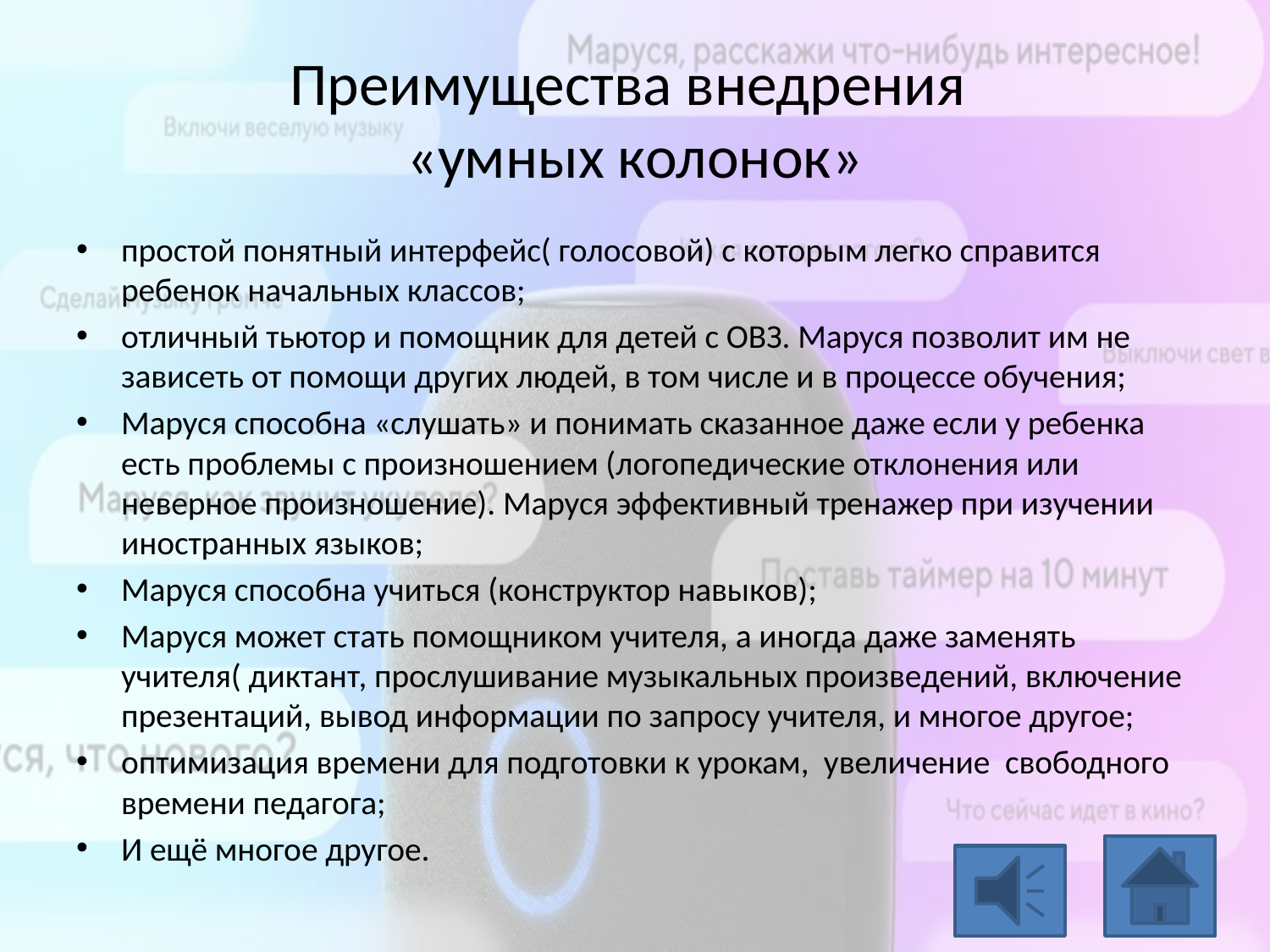

# Преимущества внедрения «умных колонок»
простой понятный интерфейс( голосовой) с которым легко справится ребенок начальных классов;
отличный тьютор и помощник для детей с ОВЗ. Маруся позволит им не зависеть от помощи других людей, в том числе и в процессе обучения;
Маруся способна «слушать» и понимать сказанное даже если у ребенка есть проблемы с произношением (логопедические отклонения или неверное произношение). Маруся эффективный тренажер при изучении иностранных языков;
Маруся способна учиться (конструктор навыков);
Маруся может стать помощником учителя, а иногда даже заменять учителя( диктант, прослушивание музыкальных произведений, включение презентаций, вывод информации по запросу учителя, и многое другое;
оптимизация времени для подготовки к урокам,  увеличение  свободного времени педагога;
И ещё многое другое.